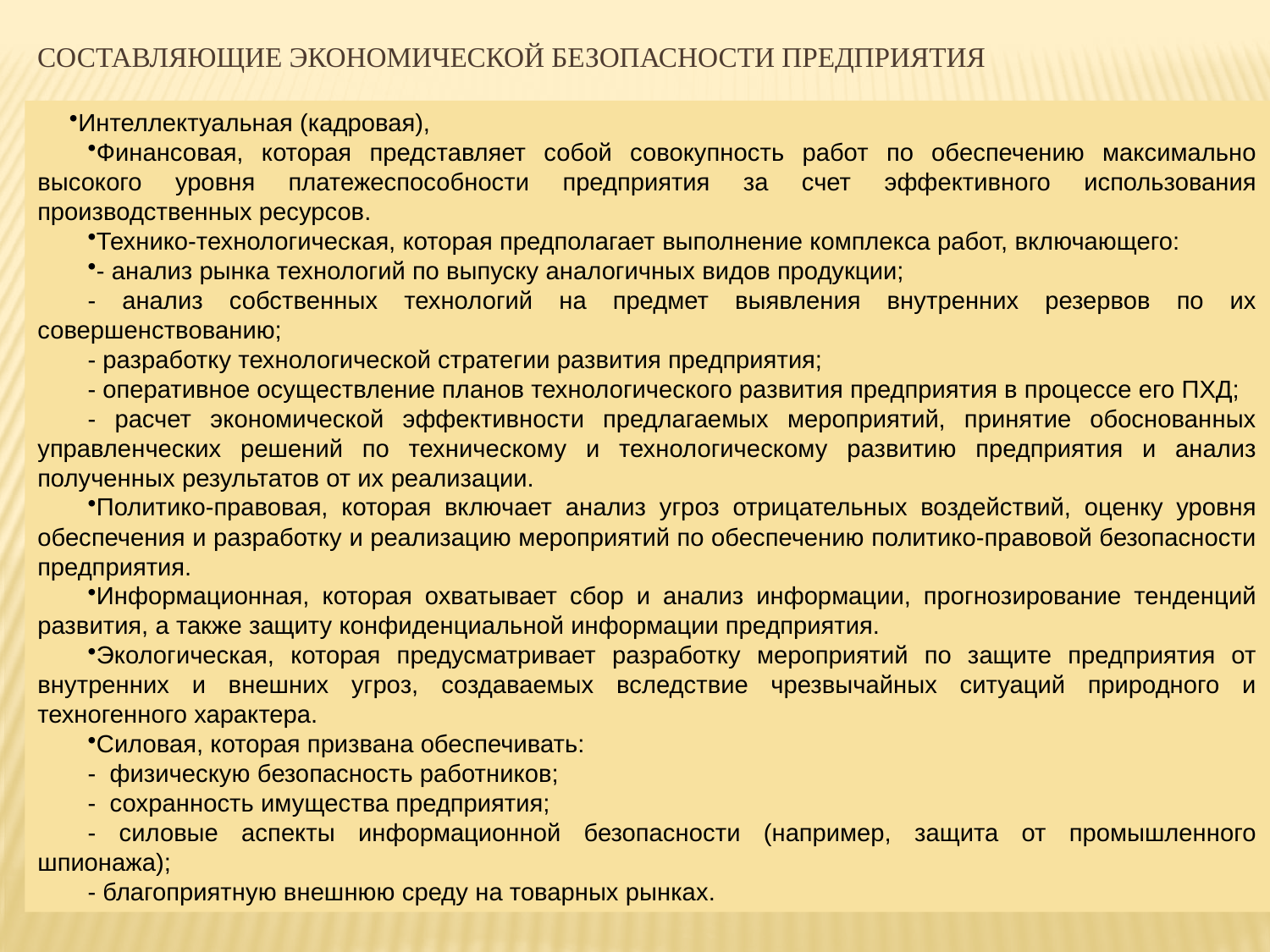

# Составляющие Экономической безопасности предприятия
Интеллектуальная (кадровая),
Финансовая, которая представляет собой совокупность работ по обеспечению максимально высокого уровня платежеспособности предприятия за счет эффективного использования производственных ресурсов.
Технико-технологическая, которая предполагает выполнение комплекса работ, включающего:
- анализ рынка технологий по выпуску аналогичных видов продукции;
- анализ собственных технологий на предмет выявления внутренних резервов по их совершенствованию;
- разработку технологической стратегии развития предприятия;
- оперативное осуществление планов технологического развития предприятия в процессе его ПХД;
- расчет экономической эффективности предлагаемых мероприятий, принятие обоснованных управленческих решений по техническому и технологическому развитию предприятия и анализ полученных результатов от их реализации.
Политико-правовая, которая включает анализ угроз отрицательных воздействий, оценку уровня обеспечения и разработку и реализацию мероприятий по обеспечению политико-правовой безопасности предприятия.
Информационная, которая охватывает сбор и анализ информации, прогнозирование тенденций развития, а также защиту конфиденциальной информации предприятия.
Экологическая, которая предусматривает разработку мероприятий по защите предприятия от внутренних и внешних угроз, создаваемых вследствие чрезвычайных ситуаций природного и техногенного характера.
Силовая, которая призвана обеспечивать:
-  физическую безопасность работников;
-  сохранность имущества предприятия;
- силовые аспекты информационной безопасности (например, защита от промышленного шпионажа);
- благоприятную внешнюю среду на товарных рынках.